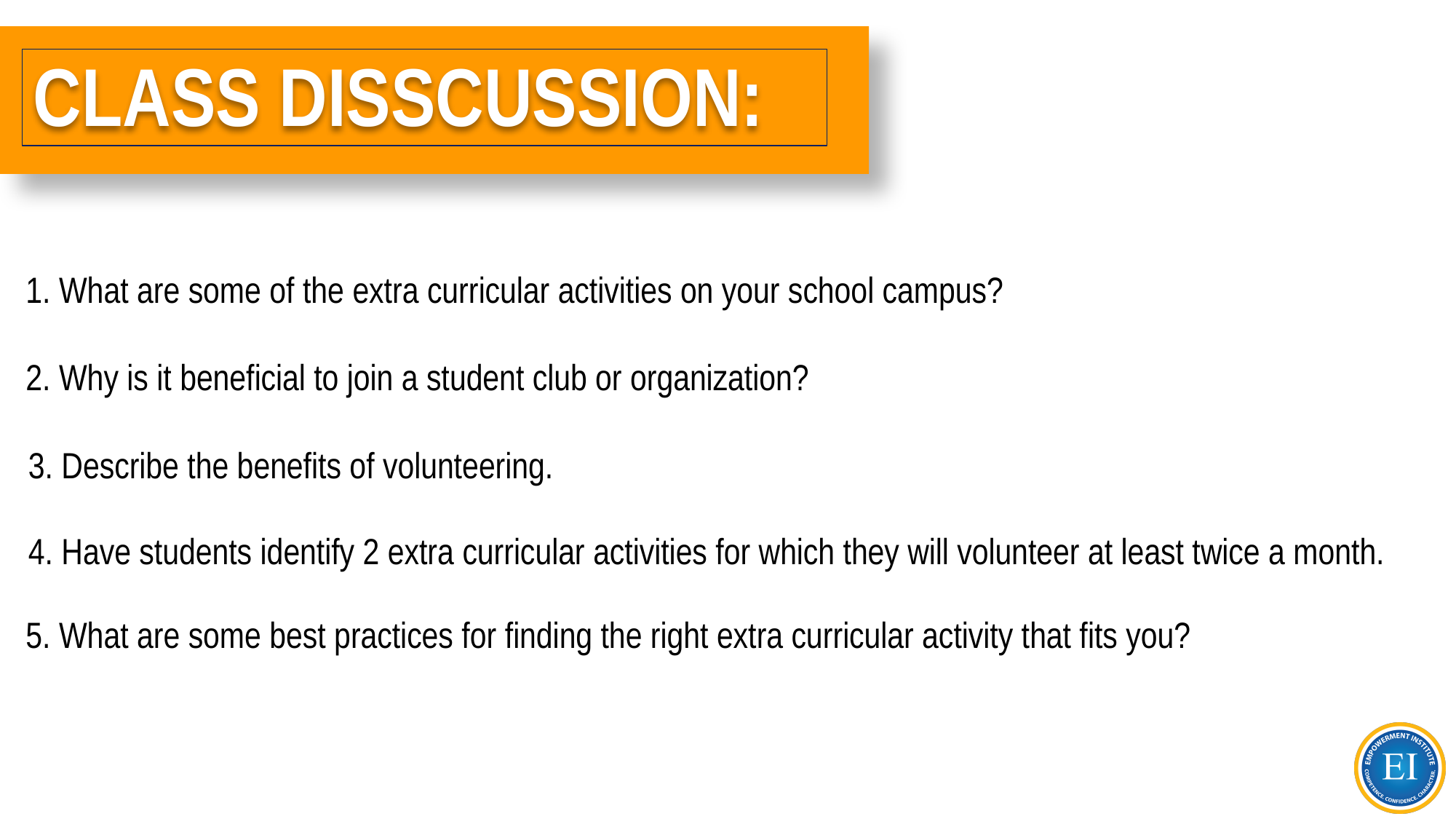

# CLASS DISSCUSSION:

1. What are some of the extra curricular activities on your school campus?
2. Why is it beneficial to join a student club or organization?
3. Describe the benefits of volunteering.
4. Have students identify 2 extra curricular activities for which they will volunteer at least twice a month.
5. What are some best practices for finding the right extra curricular activity that fits you?